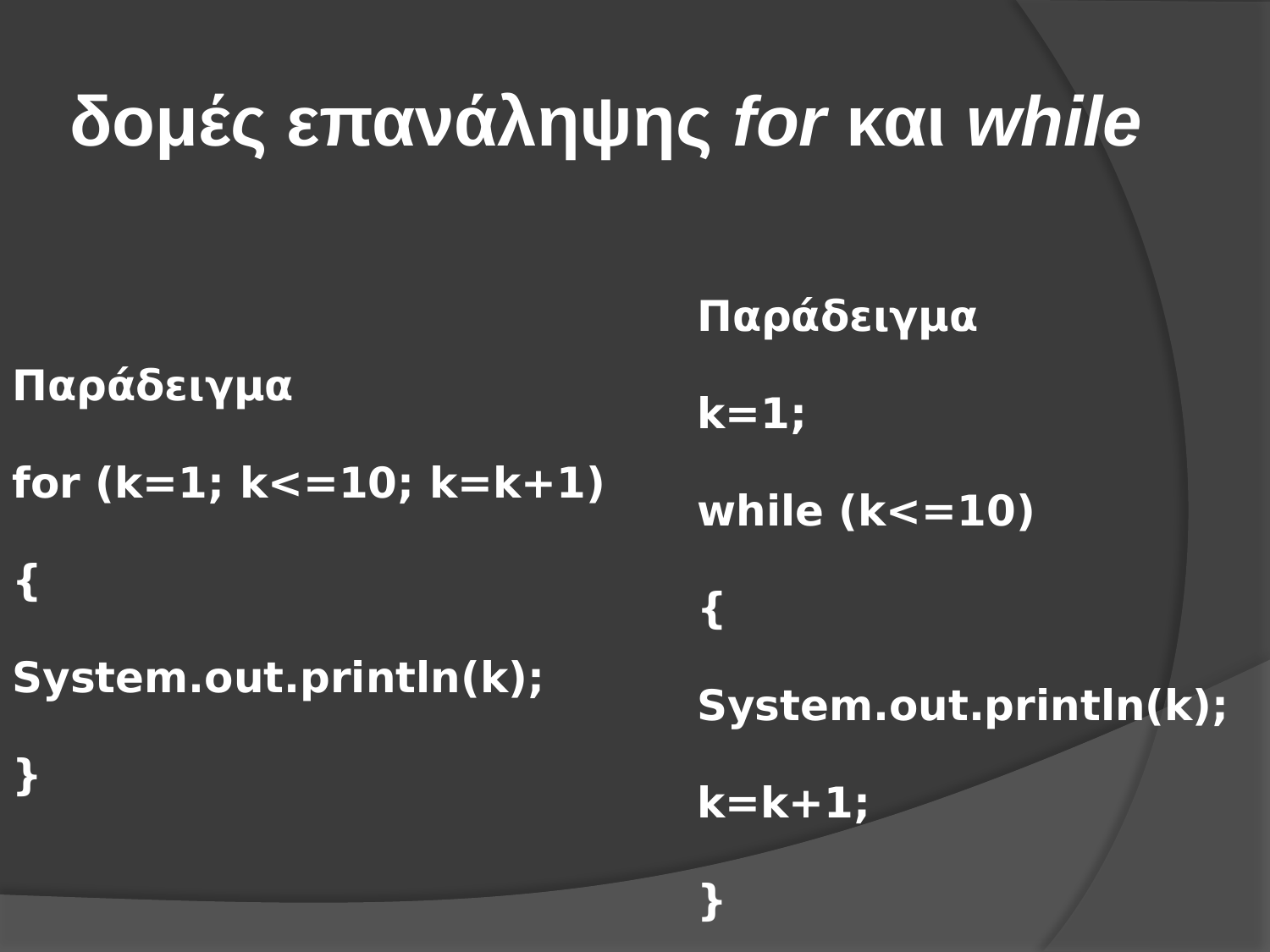

# δομές επανάληψης for και while
Παράδειγμα
k=1;
while (k<=10)
{
System.out.println(k);
k=k+1;
}
Παράδειγμα
for (k=1; k<=10; k=k+1)
{
System.out.println(k);
}